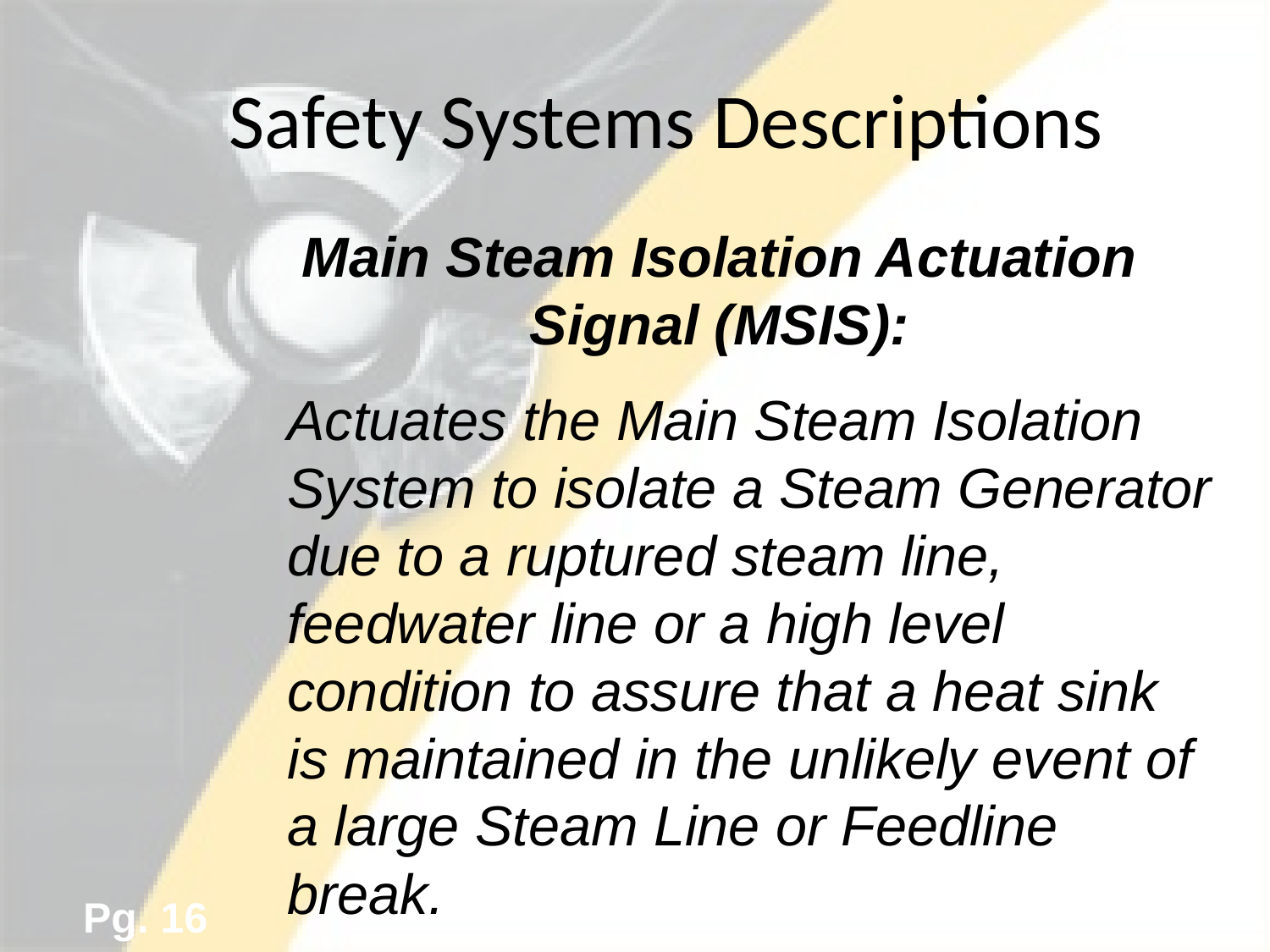

# Safety Systems Descriptions
Main Steam Isolation Actuation Signal (MSIS):
Actuates the Main Steam Isolation System to isolate a Steam Generator due to a ruptured steam line, feedwater line or a high level condition to assure that a heat sink is maintained in the unlikely event of a large Steam Line or Feedline break.

Pg. 16